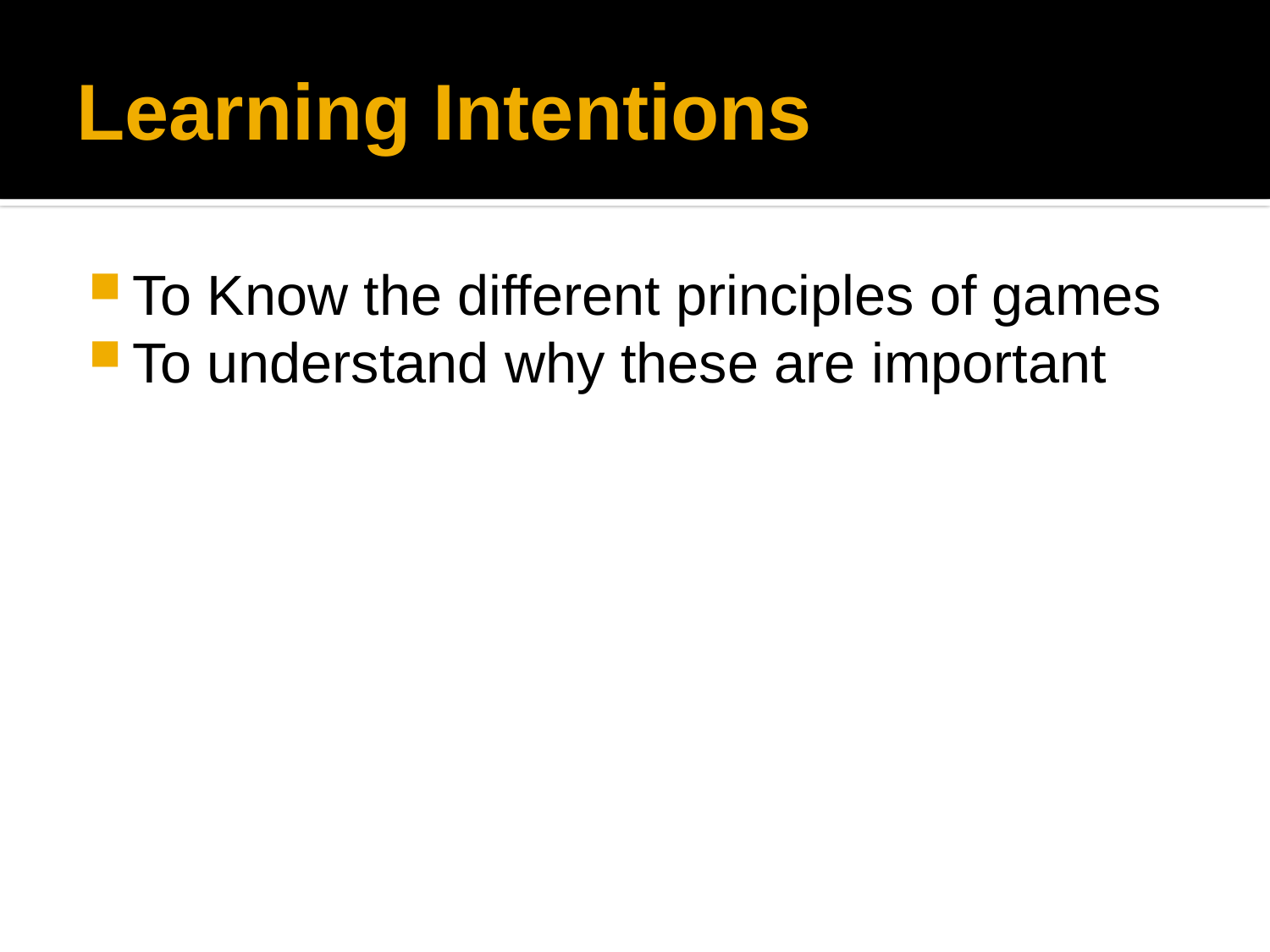

# Learning Intentions
To Know the different principles of games
To understand why these are important